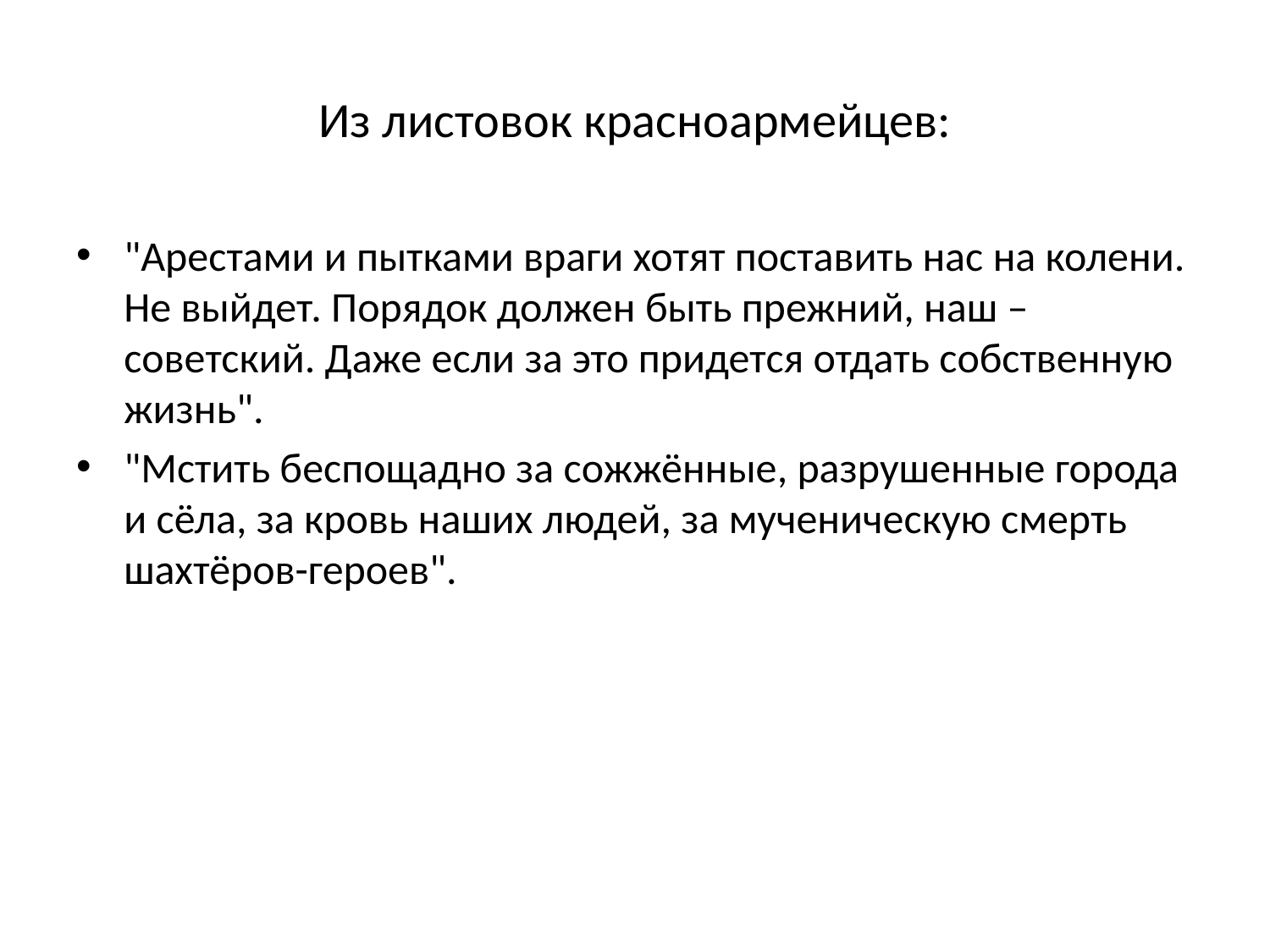

# Из листовок красноармейцев:
"Арестами и пытками враги хотят поставить нас на колени. Не выйдет. Порядок должен быть прежний, наш – советский. Даже если за это придется отдать собственную жизнь".
"Мстить беспощадно за сожжённые, разрушенные города и сёла, за кровь наших людей, за мученическую смерть шахтёров-героев".